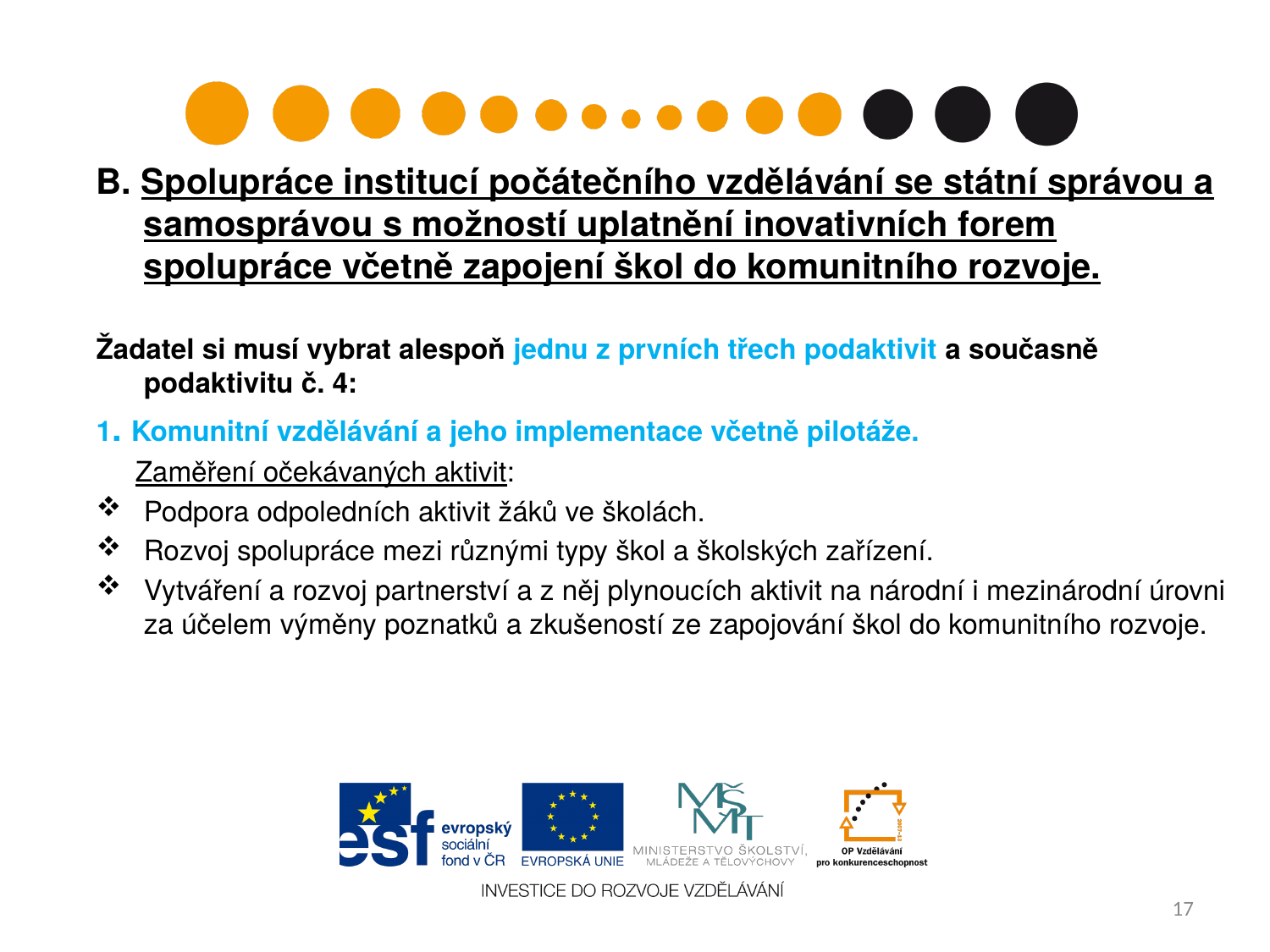

#
B. Spolupráce institucí počátečního vzdělávání se státní správou a samosprávou s možností uplatnění inovativních forem spolupráce včetně zapojení škol do komunitního rozvoje.

Žadatel si musí vybrat alespoň jednu z prvních třech podaktivit a současně
podaktivitu č. 4:
1. Komunitní vzdělávání a jeho implementace včetně pilotáže.
     Zaměření očekávaných aktivit:
Podpora odpoledních aktivit žáků ve školách.
Rozvoj spolupráce mezi různými typy škol a školských zařízení.
Vytváření a rozvoj partnerství a z něj plynoucích aktivit na národní i mezinárodní úrovni za účelem výměny poznatků a zkušeností ze zapojování škol do komunitního rozvoje.
17